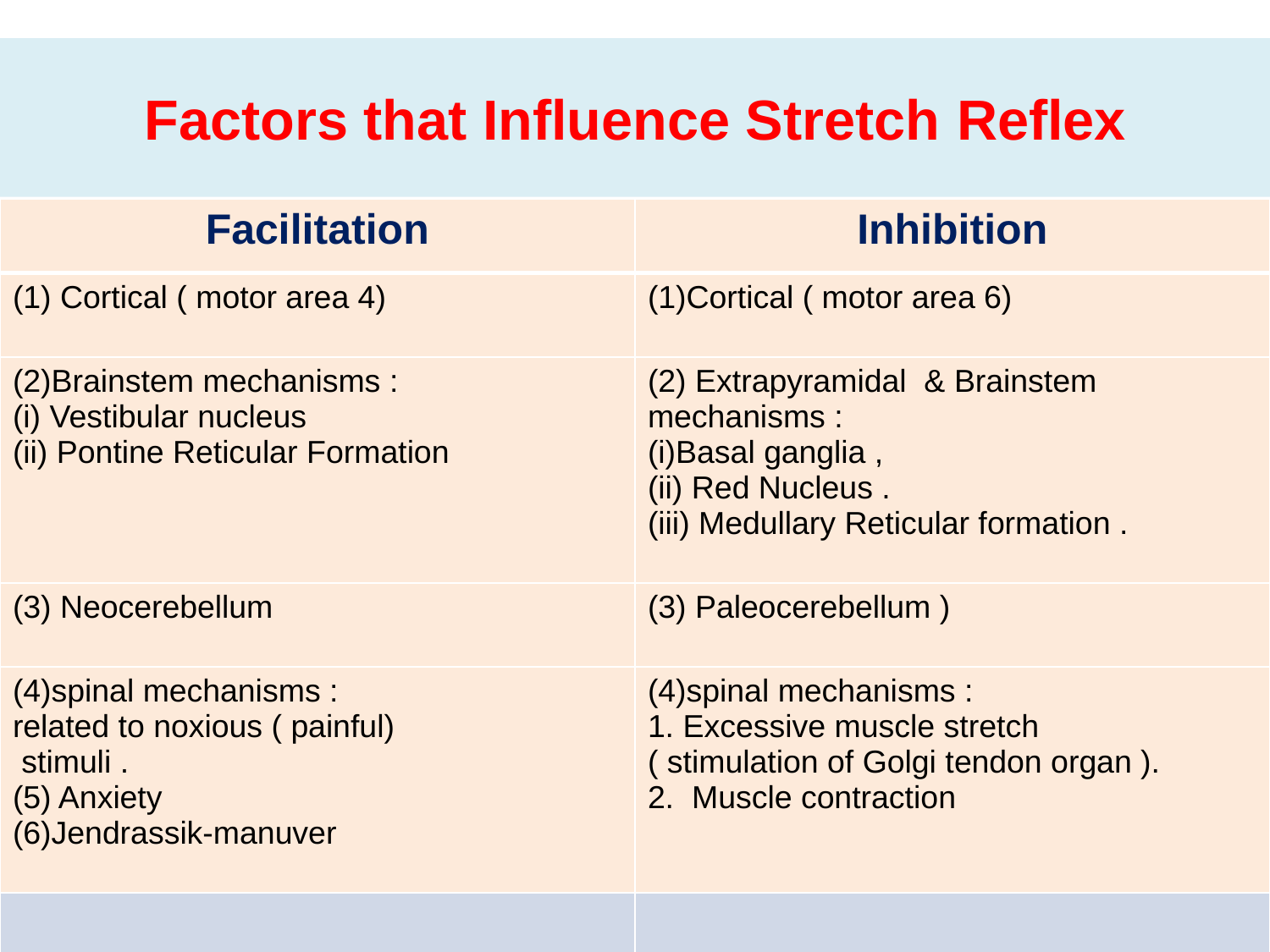

# Factors that Influence Stretch Reflex
| Facilitation | Inhibition |
| --- | --- |
| (1) Cortical ( motor area 4) | (1)Cortical ( motor area 6) |
| (2)Brainstem mechanisms : (i) Vestibular nucleus (ii) Pontine Reticular Formation | (2) Extrapyramidal & Brainstem mechanisms : (i)Basal ganglia , (ii) Red Nucleus . (iii) Medullary Reticular formation . |
| (3) Neocerebellum | (3) Paleocerebellum ) |
| (4)spinal mechanisms : related to noxious ( painful) stimuli . (5) Anxiety (6)Jendrassik-manuver | (4)spinal mechanisms : 1. Excessive muscle stretch ( stimulation of Golgi tendon organ ). 2. Muscle contraction |
|  |  |